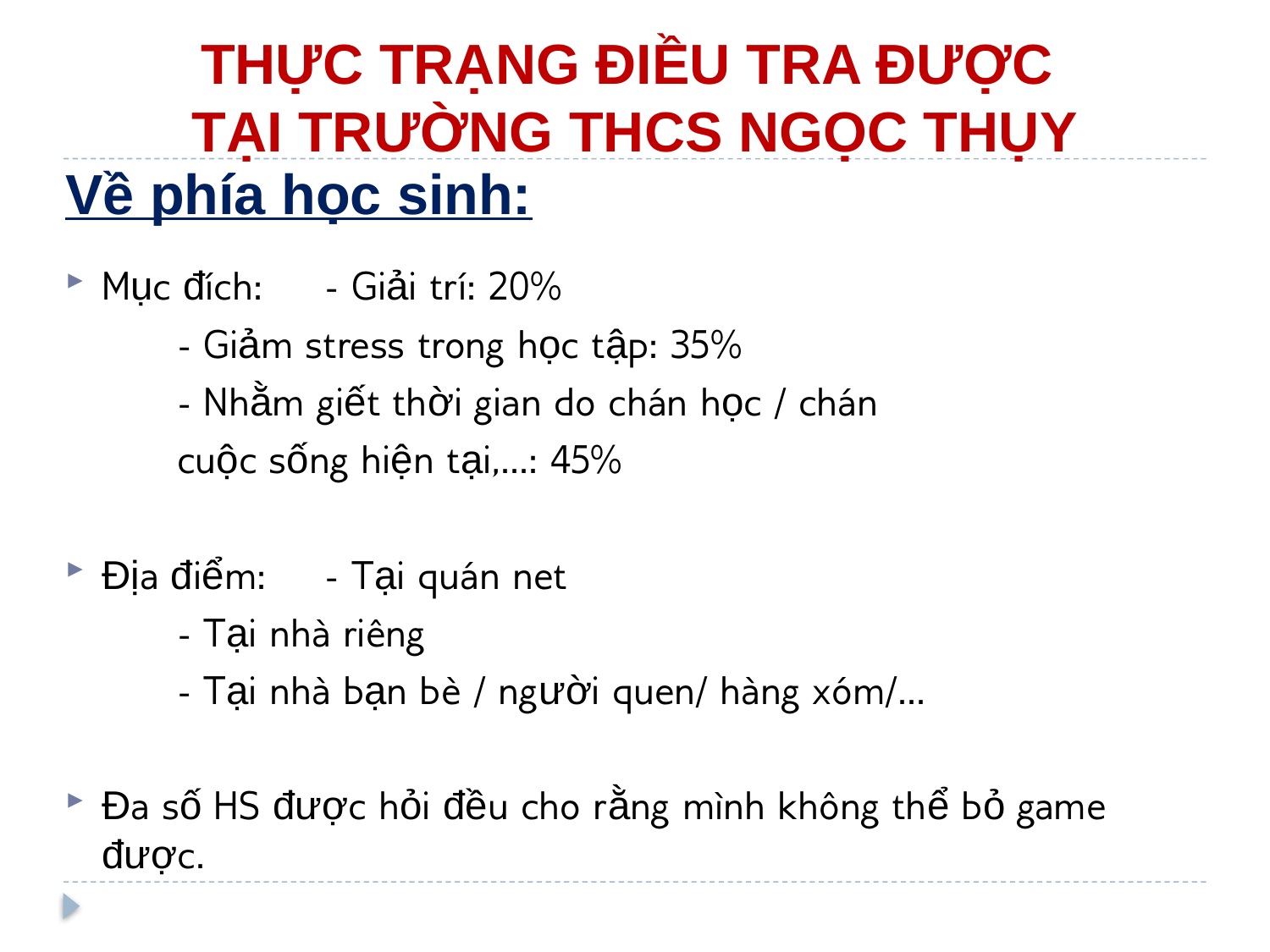

# THỰC TRẠNG ĐIỀU TRA ĐƯỢC TẠI TRƯỜNG THCS NGỌC THỤY
Về phía học sinh:
Mục đích:	- Giải trí: 20%
		- Giảm stress trong học tập: 35%
		- Nhằm giết thời gian do chán học / chán
		cuộc sống hiện tại,...: 45%

Địa điểm:	- Tại quán net
		- Tại nhà riêng
		- Tại nhà bạn bè / người quen/ hàng xóm/...

Đa số HS được hỏi đều cho rằng mình không thể bỏ game được.